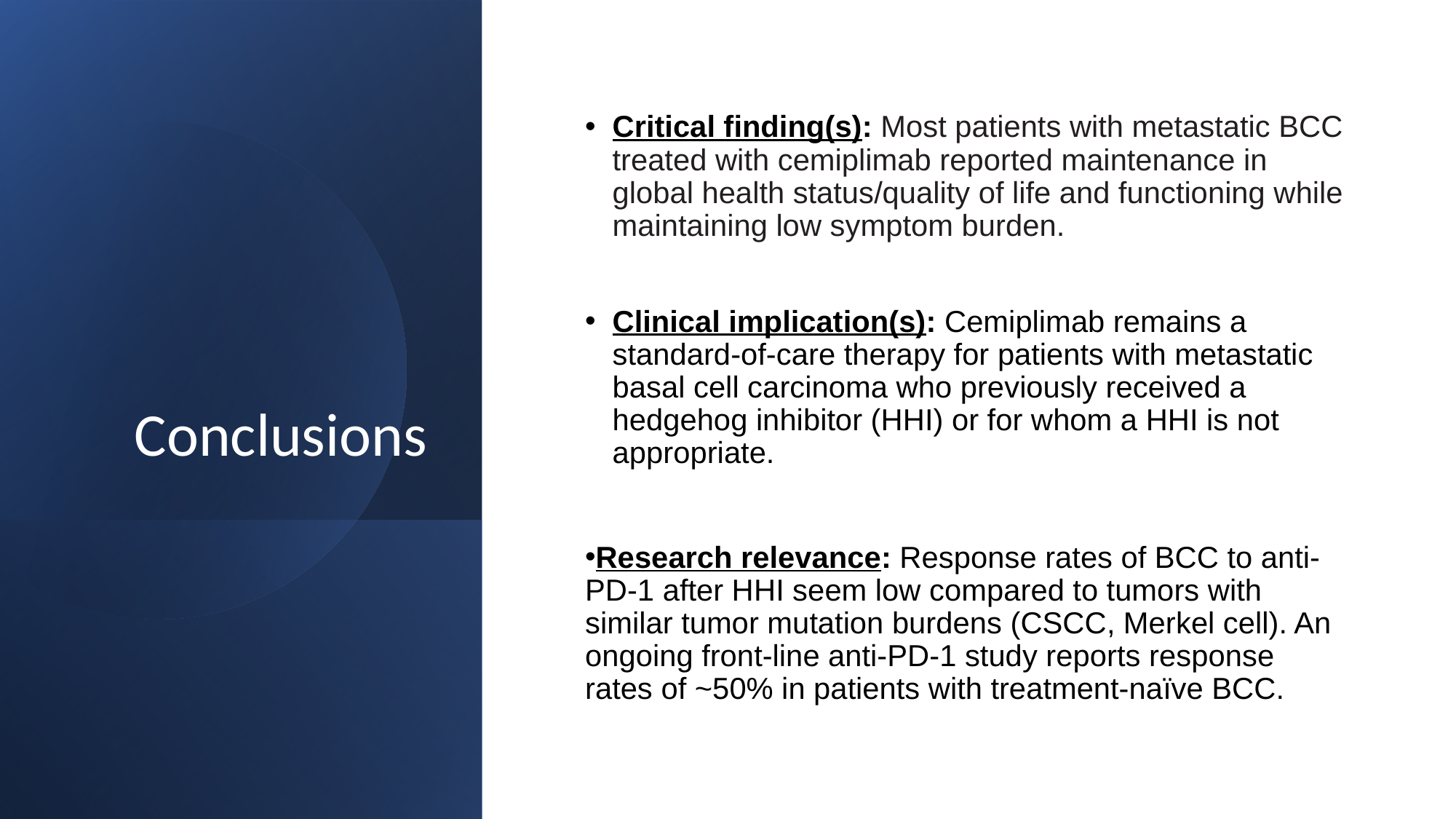

# Conclusions
Critical finding(s): Most patients with metastatic BCC treated with cemiplimab reported maintenance in global health status/quality of life and functioning while maintaining low symptom burden.

Clinical implication(s): Cemiplimab remains a standard-of-care therapy for patients with metastatic basal cell carcinoma who previously received a hedgehog inhibitor (HHI) or for whom a HHI is not appropriate.

Research relevance: Response rates of BCC to anti-PD-1 after HHI seem low compared to tumors with similar tumor mutation burdens (CSCC, Merkel cell). An ongoing front-line anti-PD-1 study reports response rates of ~50% in patients with treatment-naïve BCC.